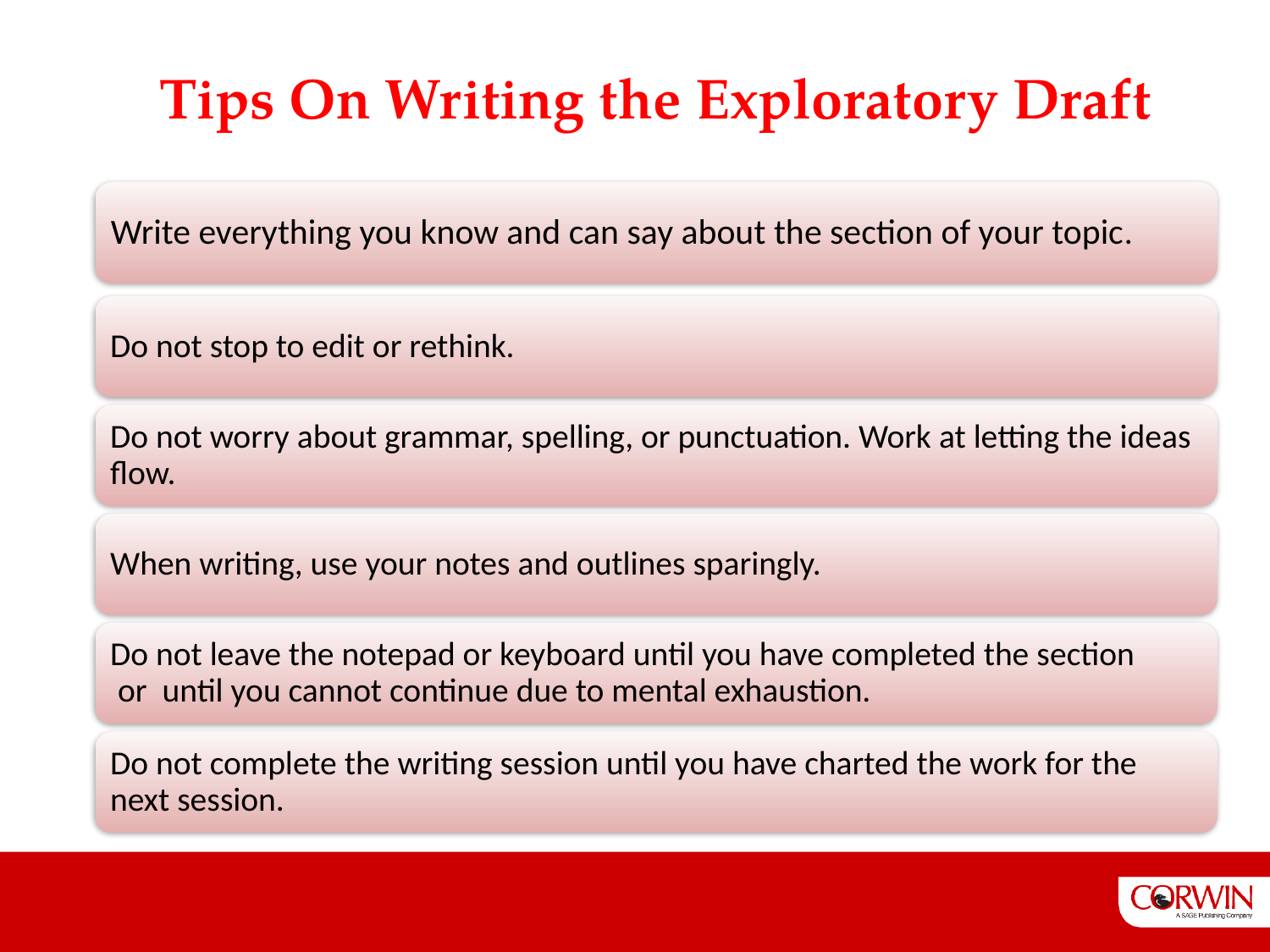

# Tips On Writing the Exploratory Draft
Write everything you know and can say about the section of your topic.
Do not stop to edit or rethink.
Do not worry about grammar, spelling, or punctuation. Work at letting the ideas flow.
When writing, use your notes and outlines sparingly.
Do not leave the notepad or keyboard until you have completed the section
 or  until you cannot continue due to mental exhaustion.
Do not complete the writing session until you have charted the work for the next session.